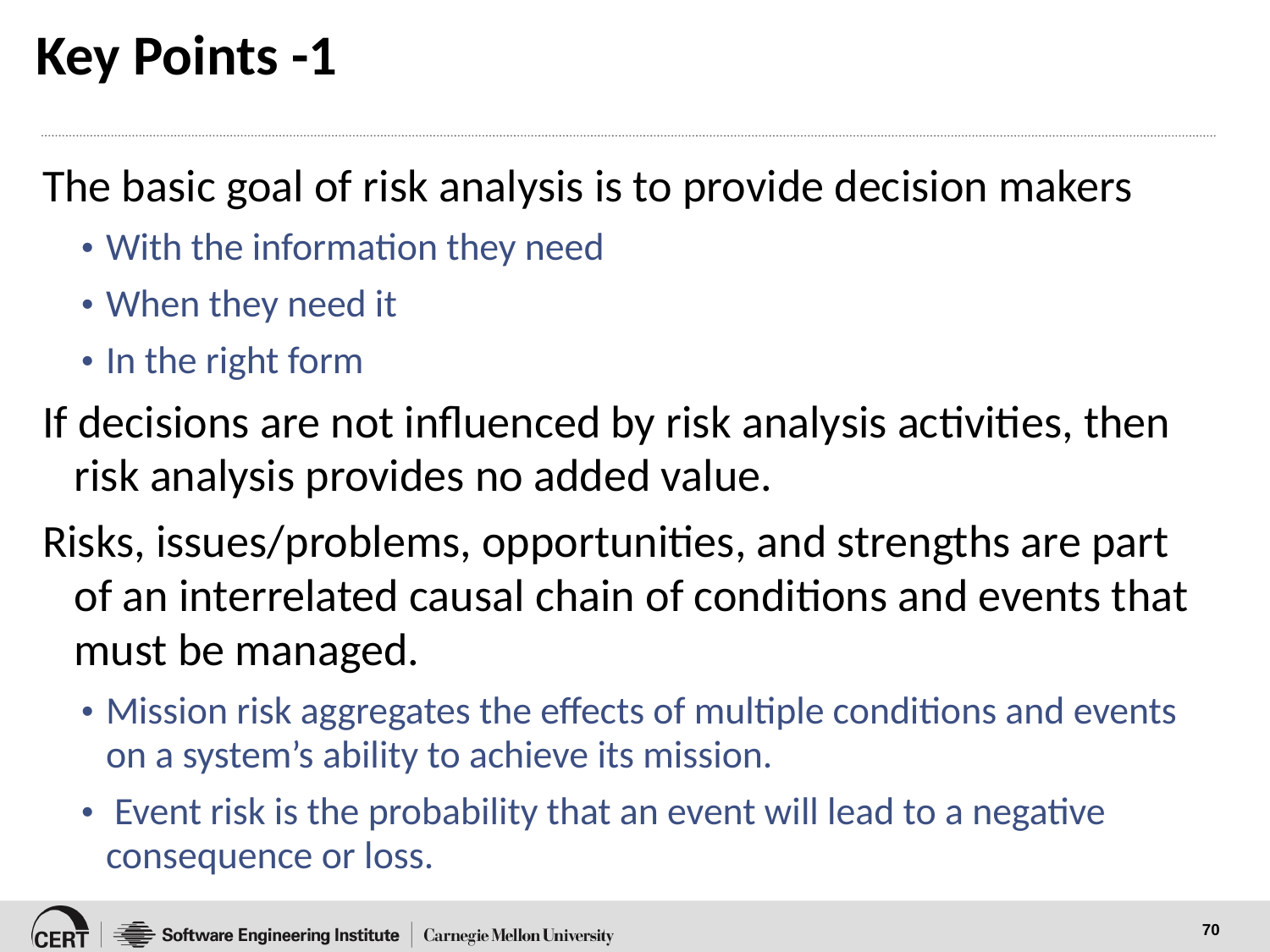

# Key Points -1
The basic goal of risk analysis is to provide decision makers
With the information they need
When they need it
In the right form
If decisions are not influenced by risk analysis activities, then risk analysis provides no added value.
Risks, issues/problems, opportunities, and strengths are part of an interrelated causal chain of conditions and events that must be managed.
Mission risk aggregates the effects of multiple conditions and events on a system’s ability to achieve its mission.
 Event risk is the probability that an event will lead to a negative consequence or loss.